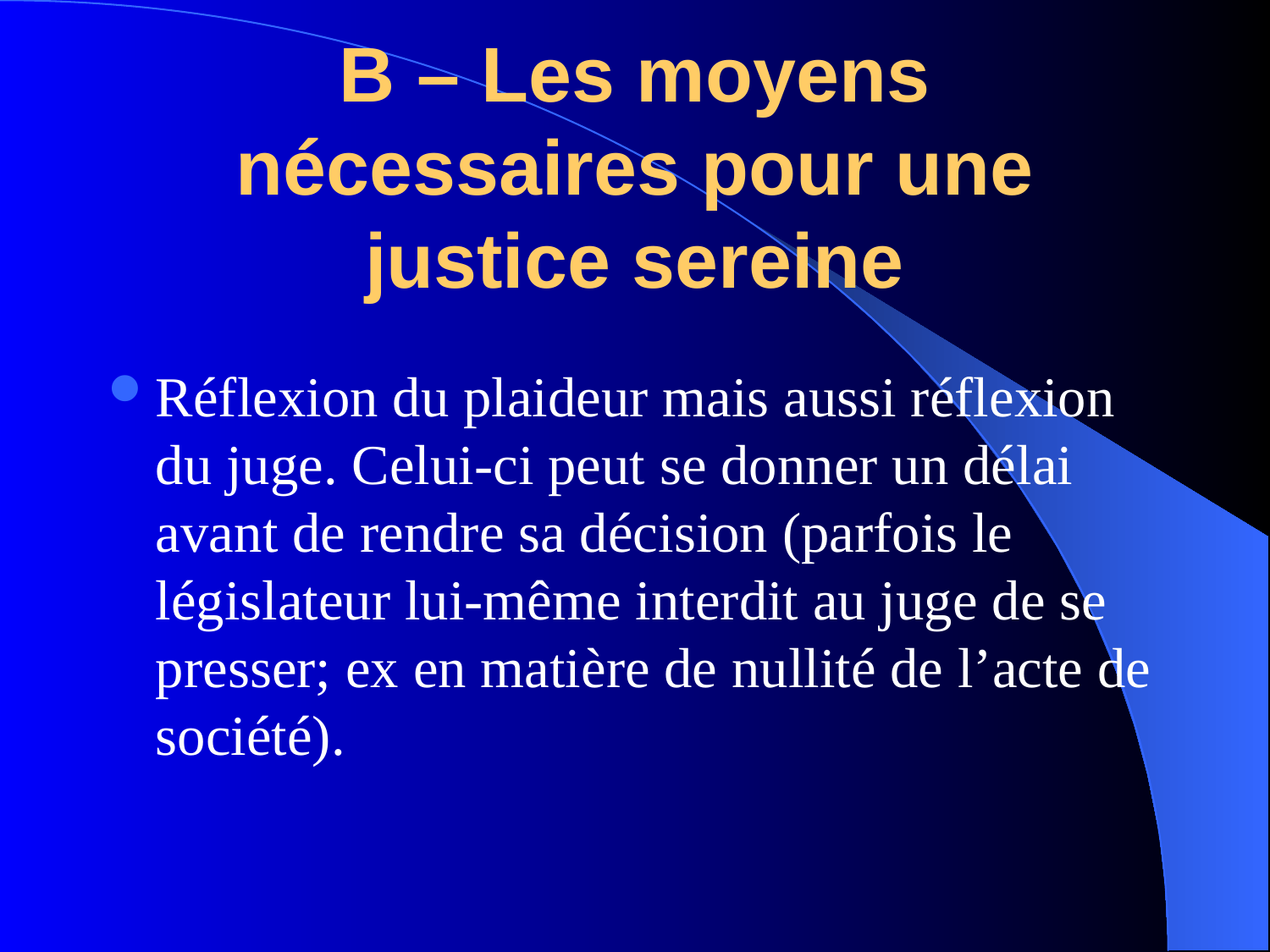

# B – Les moyens nécessaires pour une justice sereine

Réflexion du plaideur mais aussi réflexion du juge. Celui-ci peut se donner un délai avant de rendre sa décision (parfois le législateur lui-même interdit au juge de se presser; ex en matière de nullité de l’acte de société).